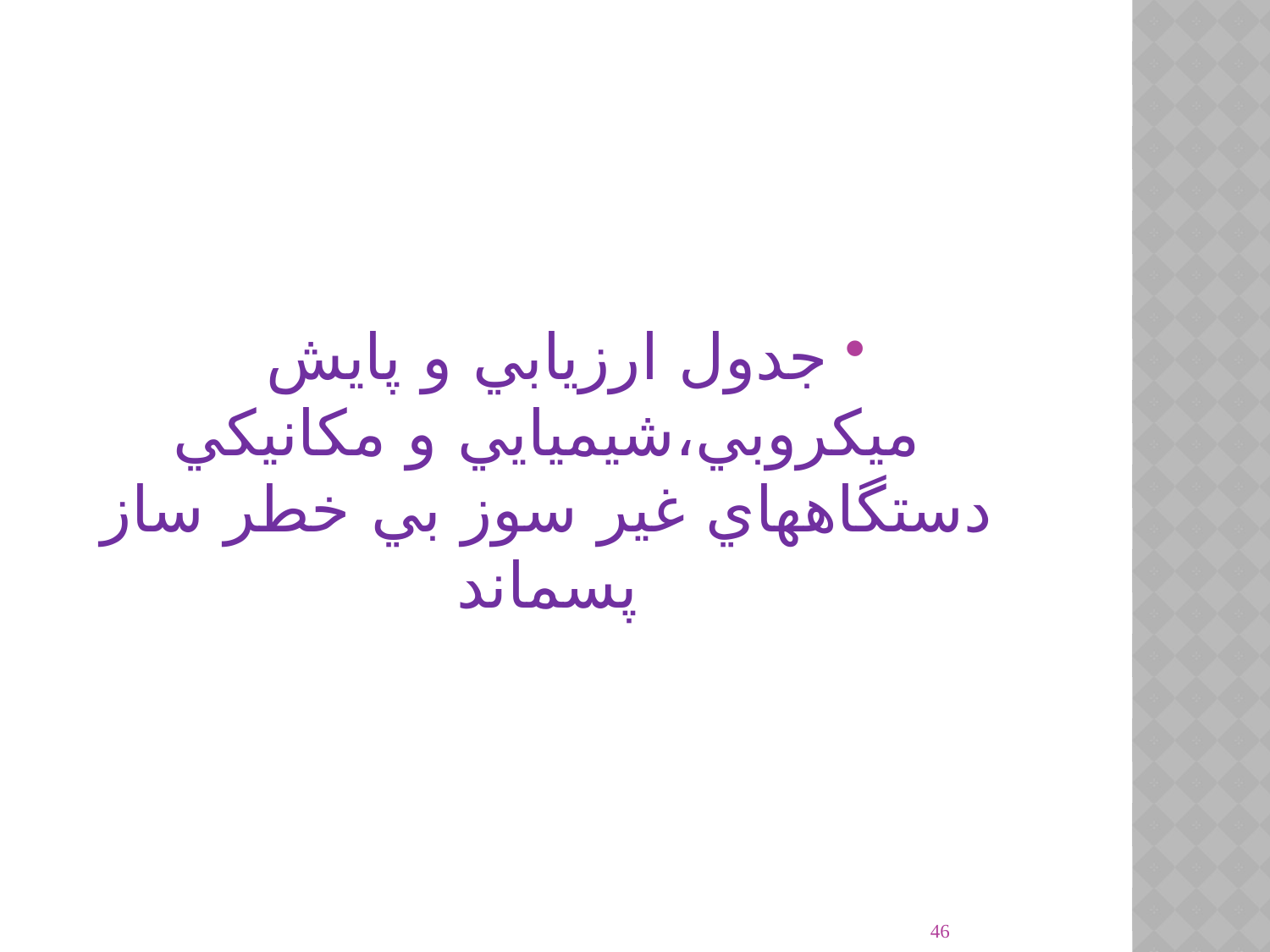

#

جدول ارزيابي و پايش ميكروبي،شيميايي و مكانيكي دستگاههاي غير سوز بي خطر ساز پسماند
46